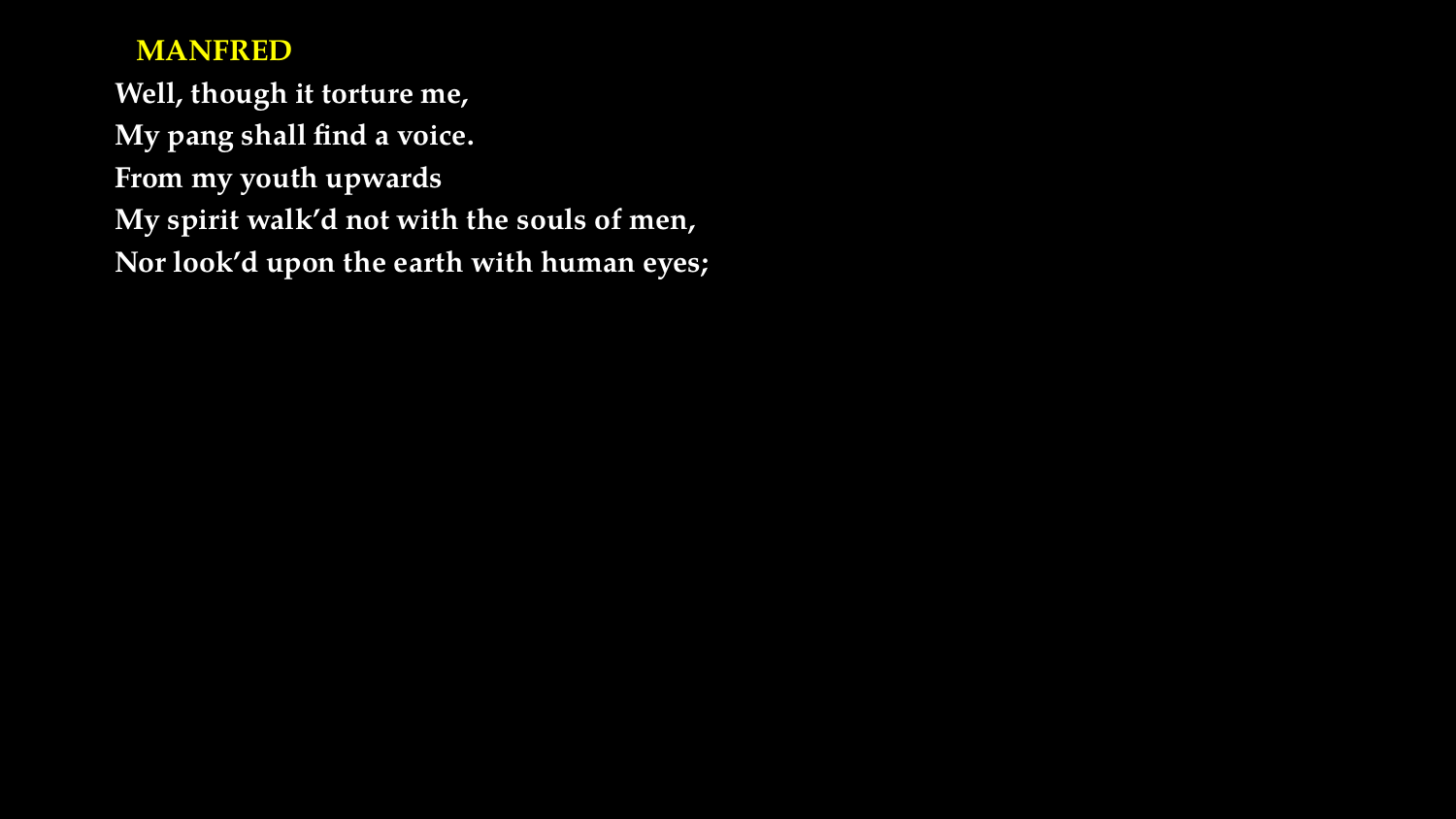

# Manfred Well, though it torture me, My pang shall find a voice. From my youth upwards My spirit walk’d not with the souls of men, Nor look’d upon the earth with human eyes;